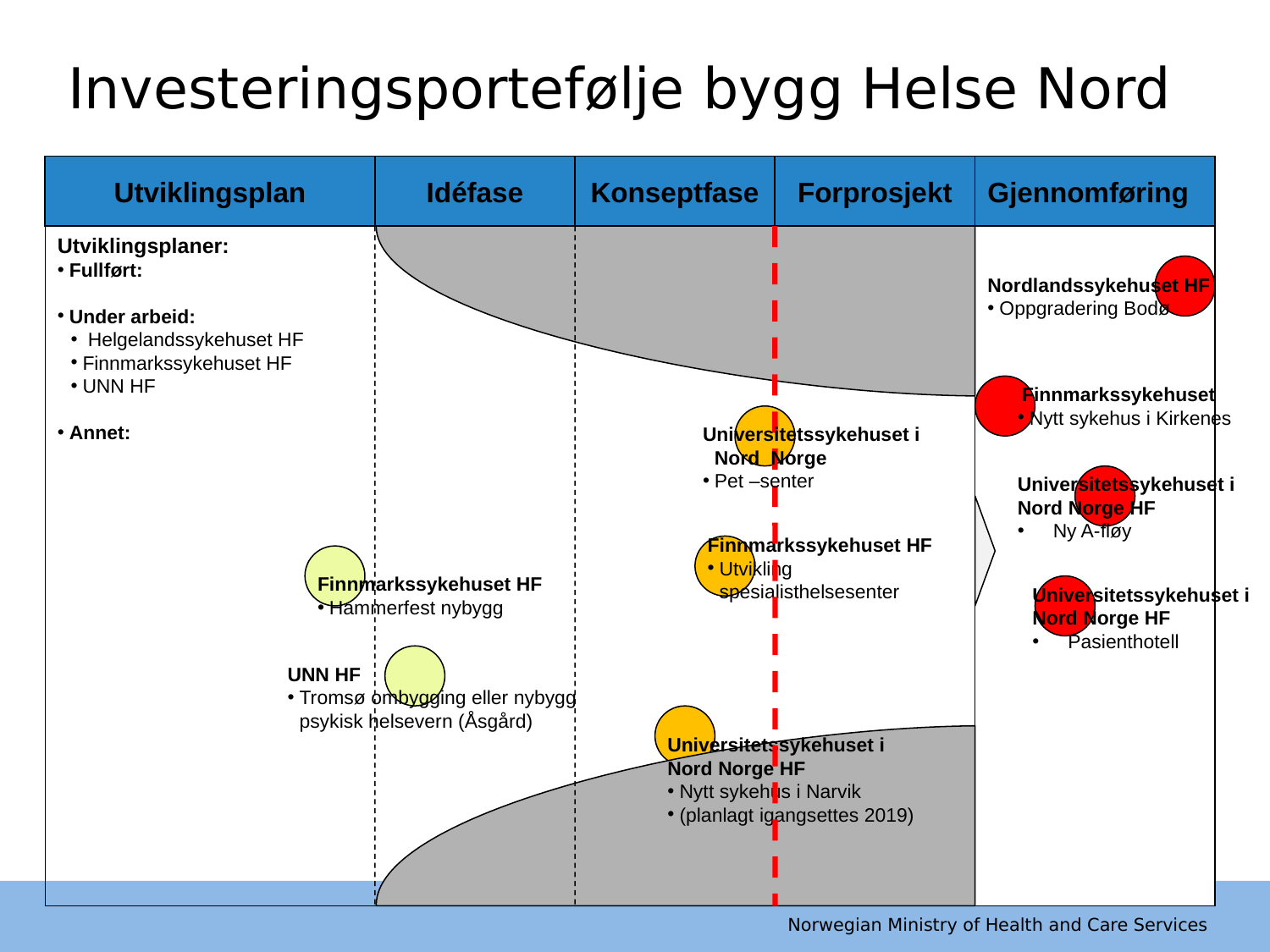

# Investeringsportefølje bygg Helse Nord
Utviklingsplan
Idéfase
Konseptfase
Forprosjekt
Gjennomføring
Utviklingsplaner:
Fullført:

Under arbeid:
 Helgelandssykehuset HF
Finnmarkssykehuset HF
UNN HF

Annet:

Nordlandssykehuset HF
Oppgradering Bodø
 Finnmarkssykehuset
Nytt sykehus i Kirkenes

Universitetssykehuset i Nord  Norge
Pet –senter
Universitetssykehuset i Nord Norge HF
 Ny A-fløy

Finnmarkssykehuset HF
Utvikling spesialisthelsesenter

Finnmarkssykehuset HF
Hammerfest nybygg
Universitetssykehuset i Nord Norge HF
 Pasienthotell

UNN HF
Tromsø ombygging eller nybygg psykisk helsevern (Åsgård)

Universitetssykehuset i Nord Norge HF
Nytt sykehus i Narvik
(planlagt igangsettes 2019)